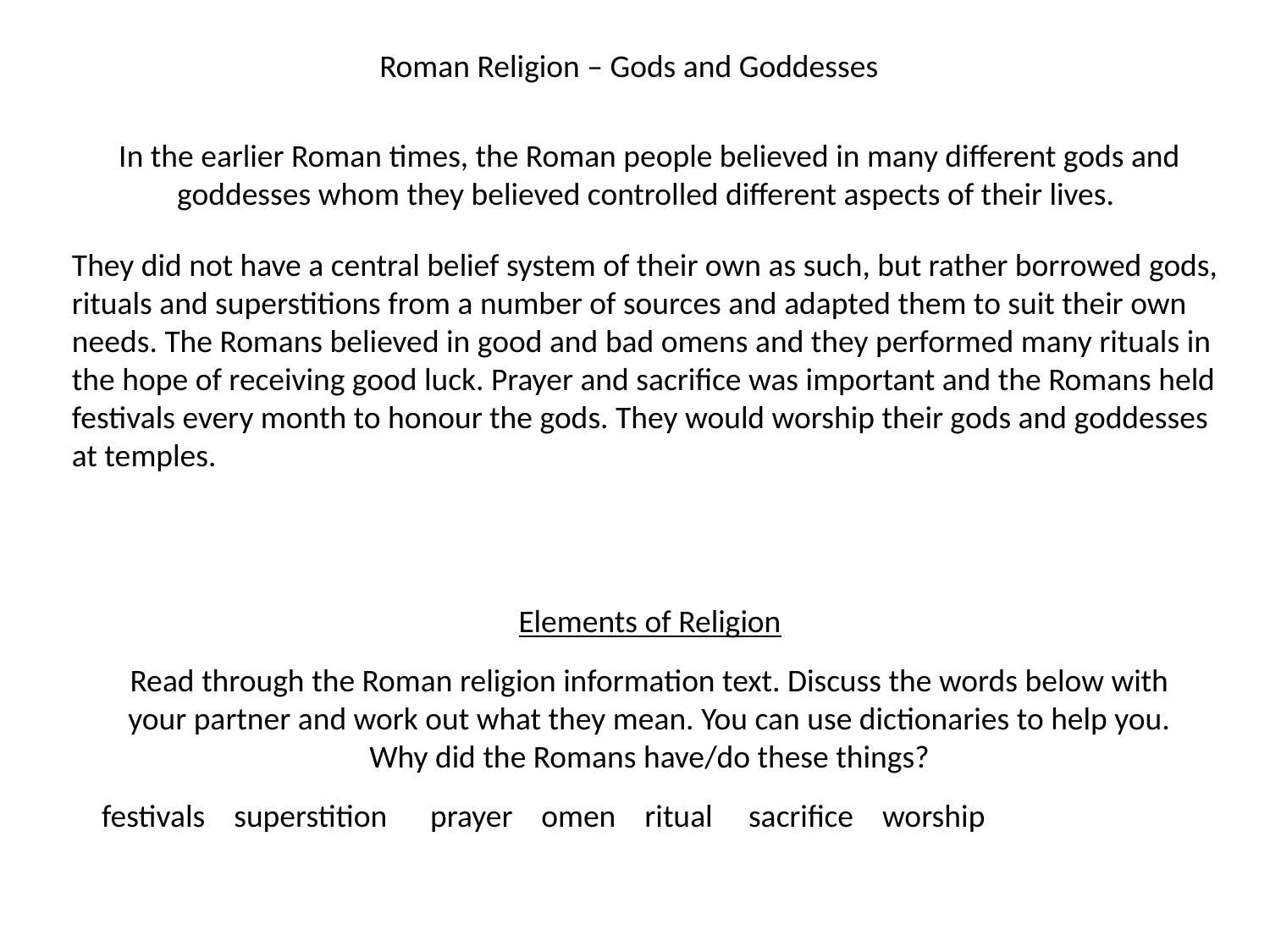

Roman Religion – Gods and Goddesses

In the earlier Roman times, the Roman people believed in many different gods and goddesses whom they believed controlled different aspects of their lives.
They did not have a central belief system of their own as such, but rather borrowed gods, rituals and superstitions from a number of sources and adapted them to suit their own needs. The Romans believed in good and bad omens and they performed many rituals in the hope of receiving good luck. Prayer and sacrifice was important and the Romans held festivals every month to honour the gods. They would worship their gods and goddesses at temples.
Elements of Religion
Read through the Roman religion information text. Discuss the words below with your partner and work out what they mean. You can use dictionaries to help you. Why did the Romans have/do these things?
festivals    superstition      prayer    omen    ritual     sacrifice    worship